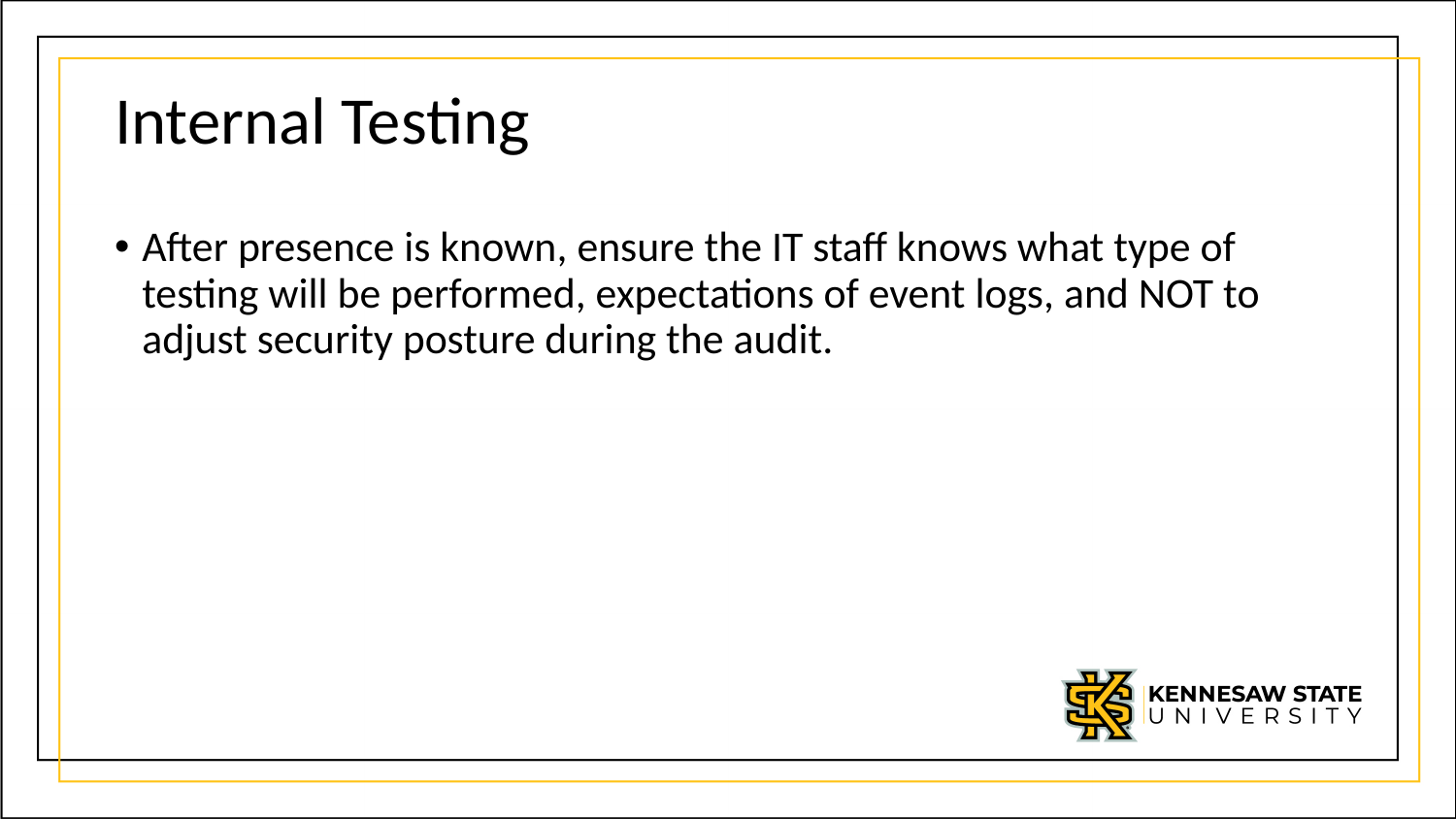

# Internal Testing
After presence is known, ensure the IT staff knows what type of testing will be performed, expectations of event logs, and NOT to adjust security posture during the audit.